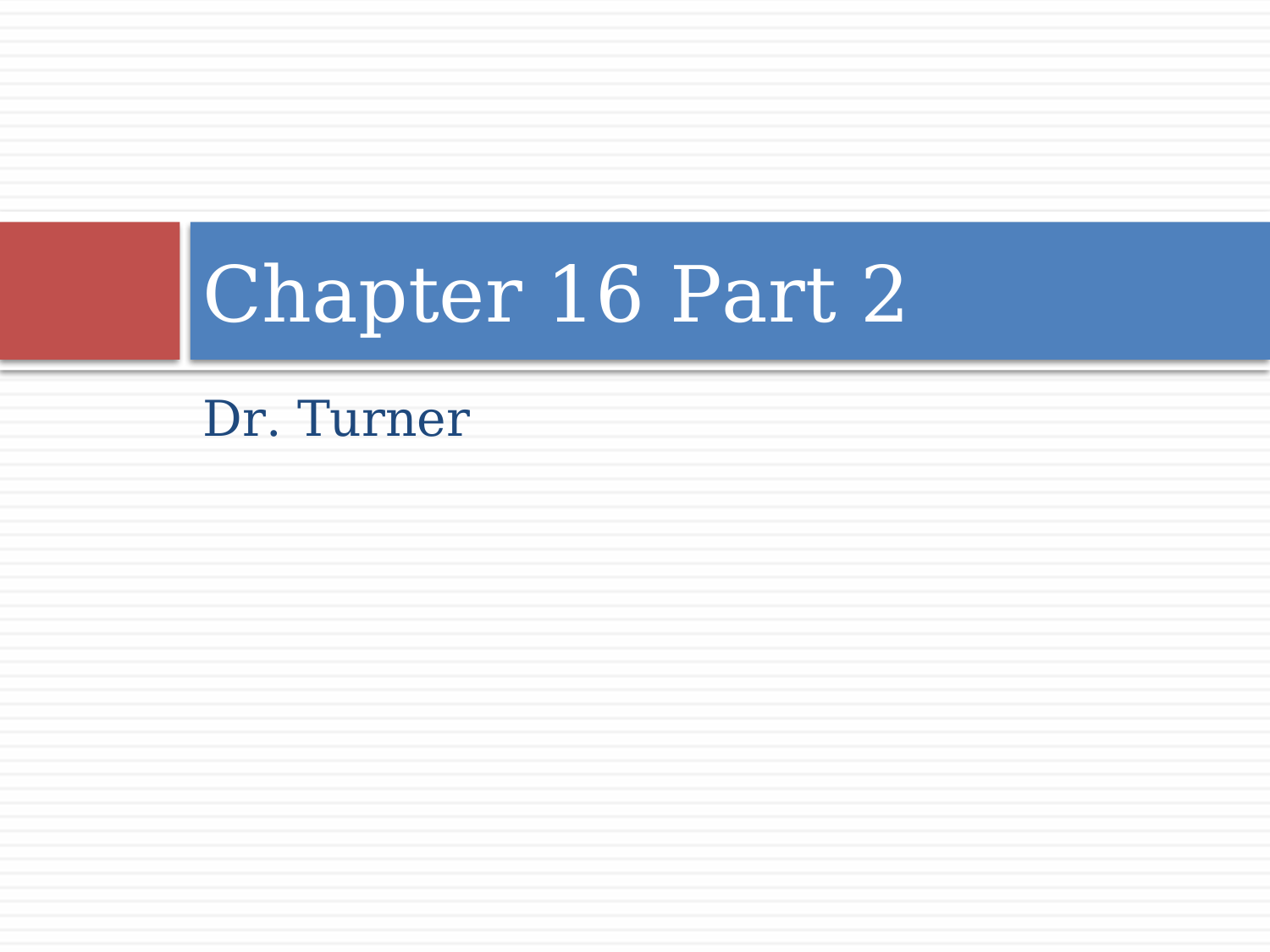

# Chapter 16 Part 2
Dr. Turner